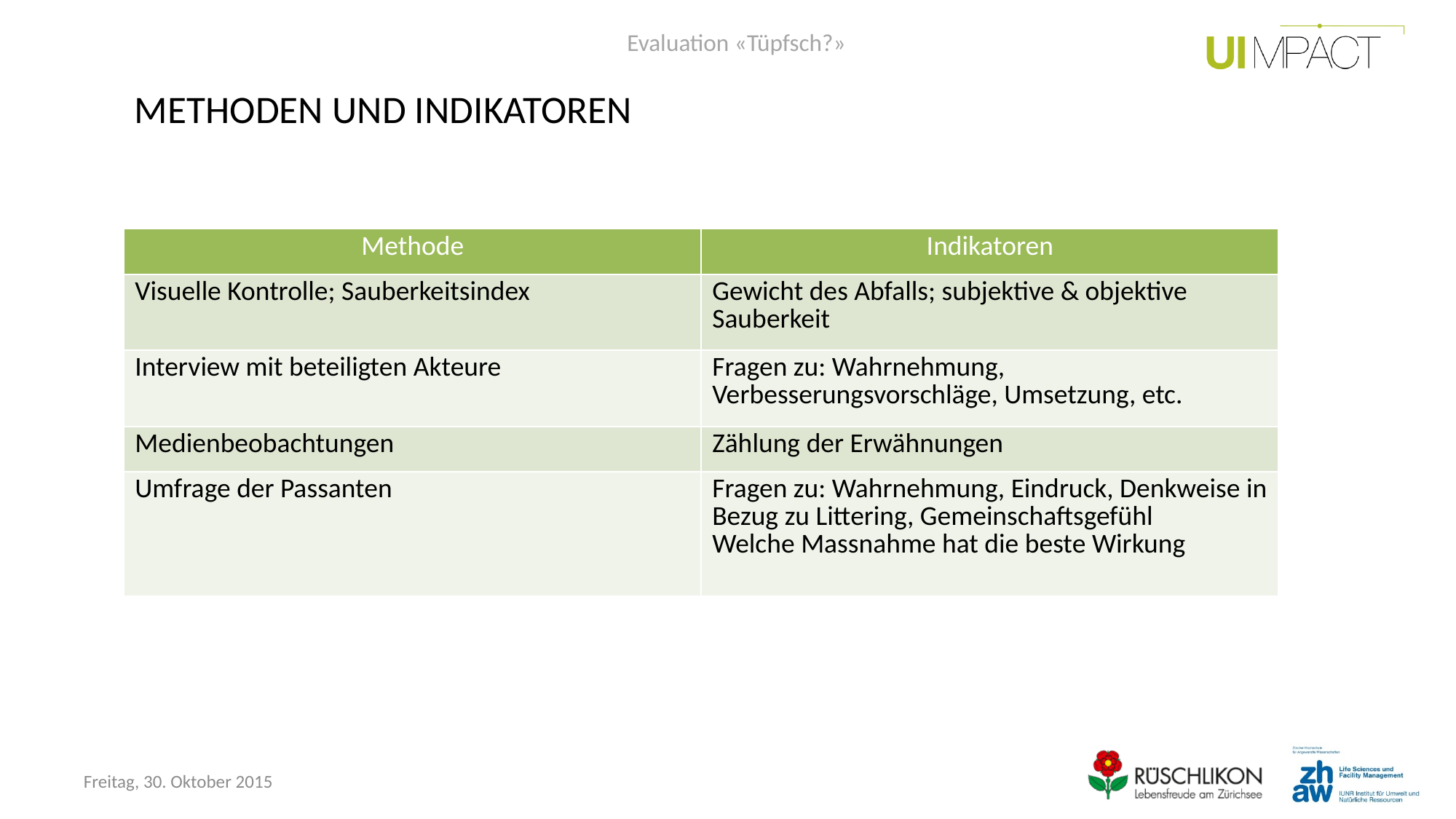

Evaluation «Tüpfsch?»
# METHODEN UND INDIKATOREN
| Methode | Indikatoren |
| --- | --- |
| Visuelle Kontrolle; Sauberkeitsindex | Gewicht des Abfalls; subjektive & objektive Sauberkeit |
| Interview mit beteiligten Akteure | Fragen zu: Wahrnehmung, Verbesserungsvorschläge, Umsetzung, etc. |
| Medienbeobachtungen | Zählung der Erwähnungen |
| Umfrage der Passanten | Fragen zu: Wahrnehmung, Eindruck, Denkweise in Bezug zu Littering, Gemeinschaftsgefühl Welche Massnahme hat die beste Wirkung |
Freitag, 30. Oktober 2015